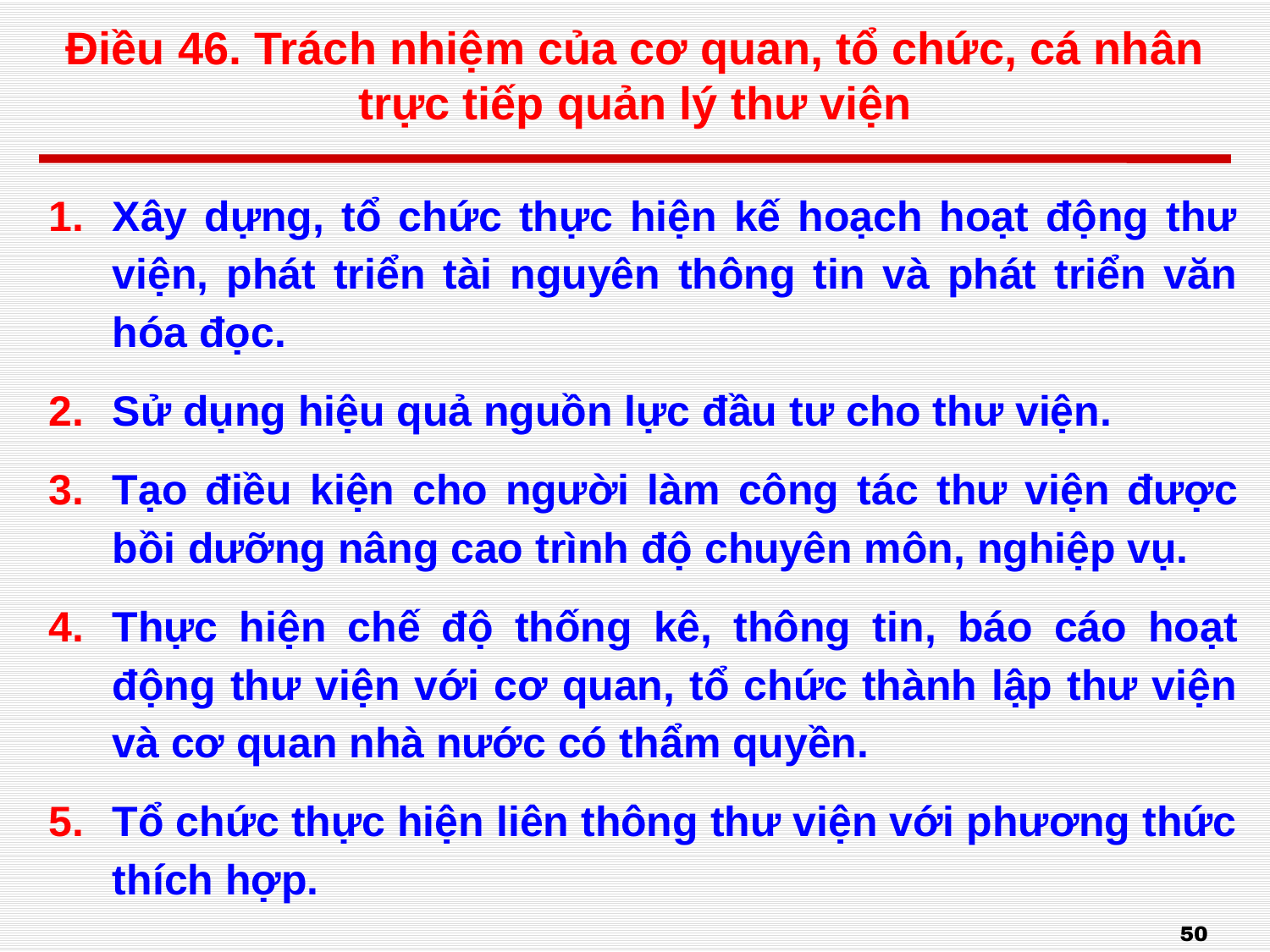

# Điều 46. Trách nhiệm của cơ quan, tổ chức, cá nhân trực tiếp quản lý thư viện
Xây dựng, tổ chức thực hiện kế hoạch hoạt động thư viện, phát triển tài nguyên thông tin và phát triển văn hóa đọc.
Sử dụng hiệu quả nguồn lực đầu tư cho thư viện.
Tạo điều kiện cho người làm công tác thư viện được bồi dưỡng nâng cao trình độ chuyên môn, nghiệp vụ.
Thực hiện chế độ thống kê, thông tin, báo cáo hoạt động thư viện với cơ quan, tổ chức thành lập thư viện và cơ quan nhà nước có thẩm quyền.
Tổ chức thực hiện liên thông thư viện với phương thức thích hợp.